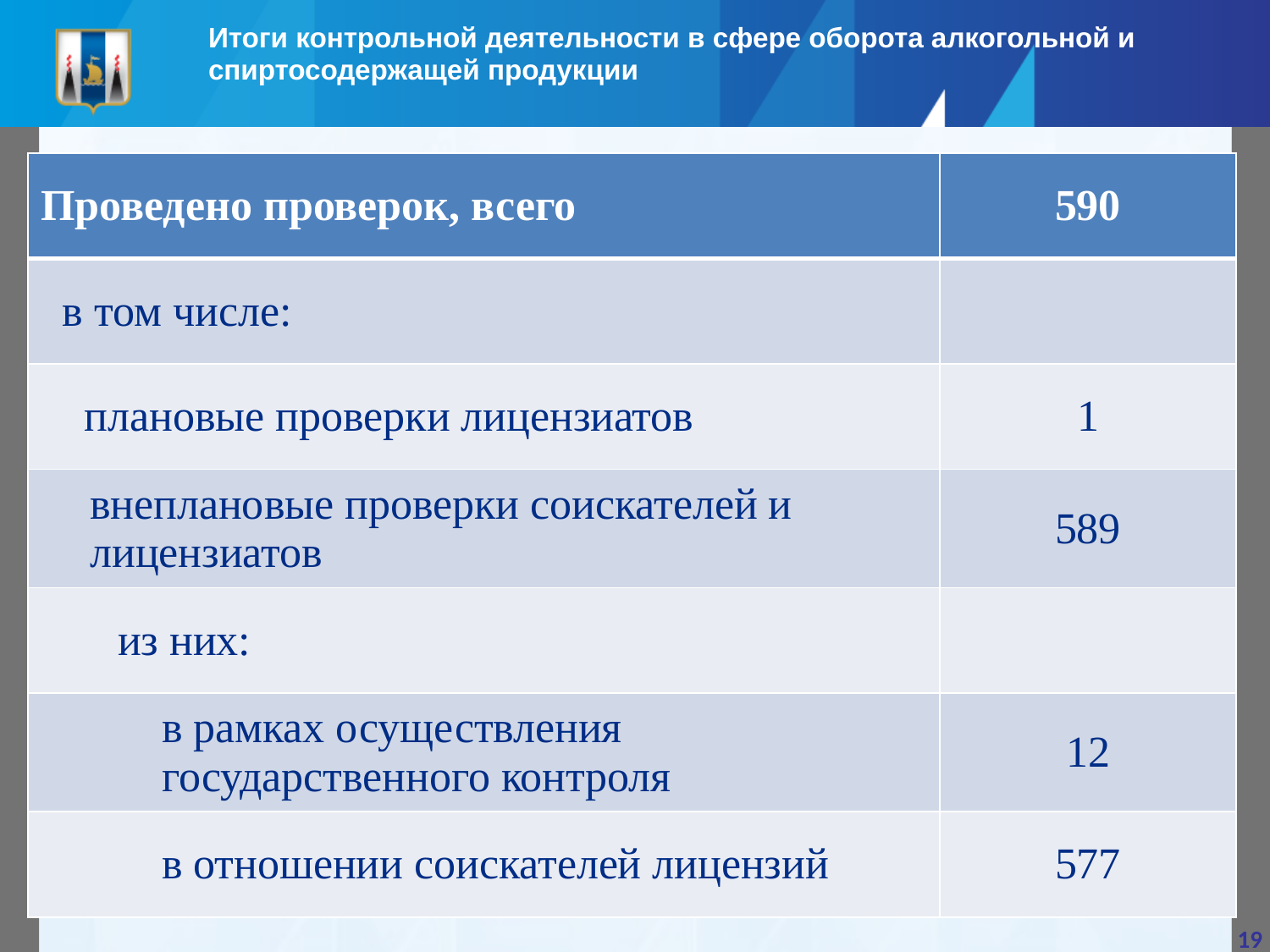

Итоги контрольной деятельности в сфере оборота алкогольной и спиртосодержащей продукции
| Проведено проверок, всего | 590 |
| --- | --- |
| в том числе: |  |
| плановые проверки лицензиатов | 1 |
| внеплановые проверки соискателей и лицензиатов | 589 |
| из них: |  |
| в рамках осуществления государственного контроля | 12 |
| в отношении соискателей лицензий | 577 |
19